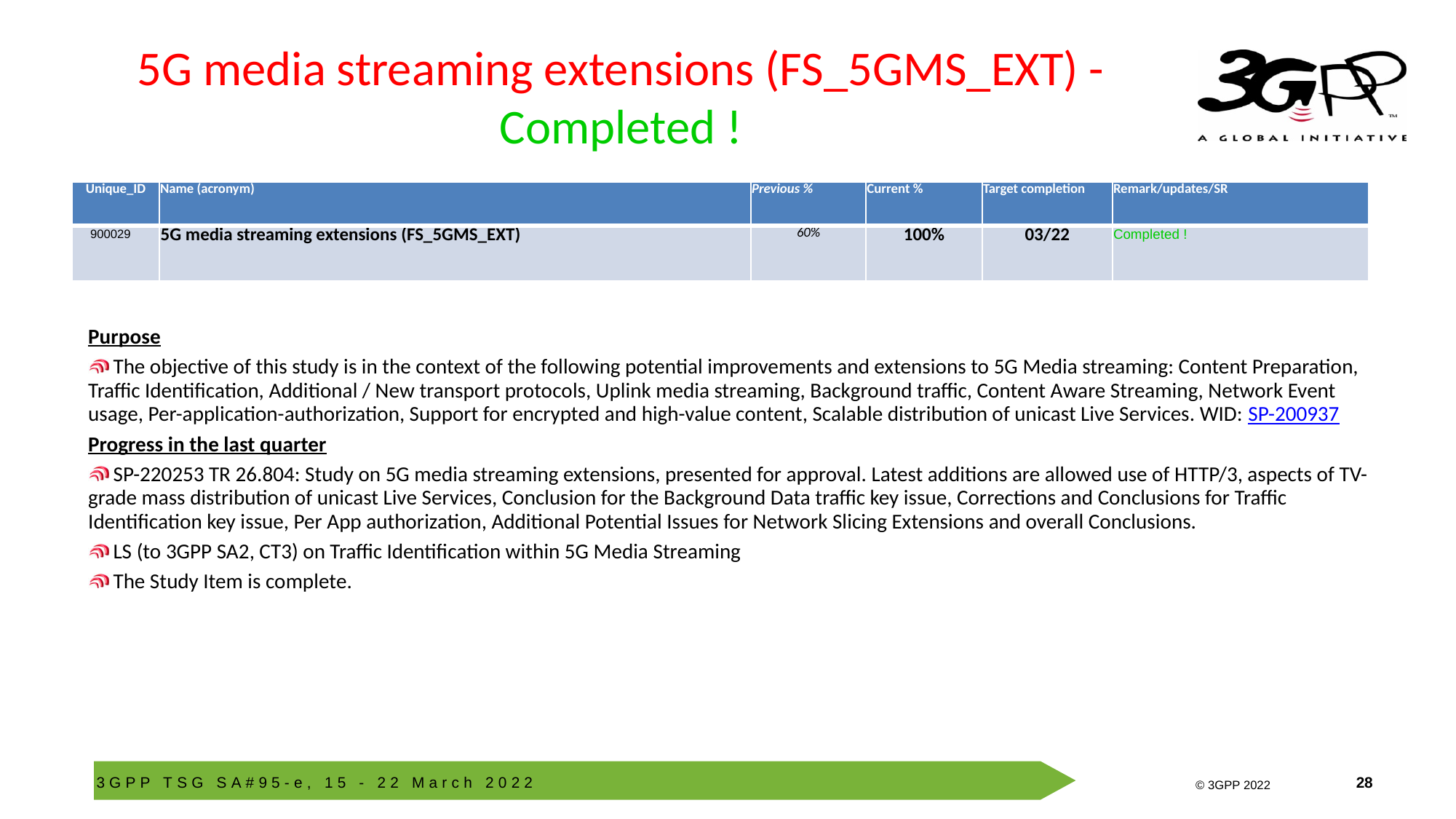

# 5G media streaming extensions (FS_5GMS_EXT) - Completed !
| Unique\_ID | Name (acronym) | Previous % | Current % | Target completion | Remark/updates/SR |
| --- | --- | --- | --- | --- | --- |
| 900029 | 5G media streaming extensions (FS\_5GMS\_EXT) | 60% | 100% | 03/22 | Completed ! |
Purpose
 The objective of this study is in the context of the following potential improvements and extensions to 5G Media streaming: Content Preparation, Traffic Identification, Additional / New transport protocols, Uplink media streaming, Background traffic, Content Aware Streaming, Network Event usage, Per-application-authorization, Support for encrypted and high-value content, Scalable distribution of unicast Live Services. WID: SP-200937
Progress in the last quarter
 SP-220253 TR 26.804: Study on 5G media streaming extensions, presented for approval. Latest additions are allowed use of HTTP/3, aspects of TV-grade mass distribution of unicast Live Services, Conclusion for the Background Data traffic key issue, Corrections and Conclusions for Traffic Identification key issue, Per App authorization, Additional Potential Issues for Network Slicing Extensions and overall Conclusions.
 LS (to 3GPP SA2, CT3) on Traffic Identification within 5G Media Streaming
 The Study Item is complete.